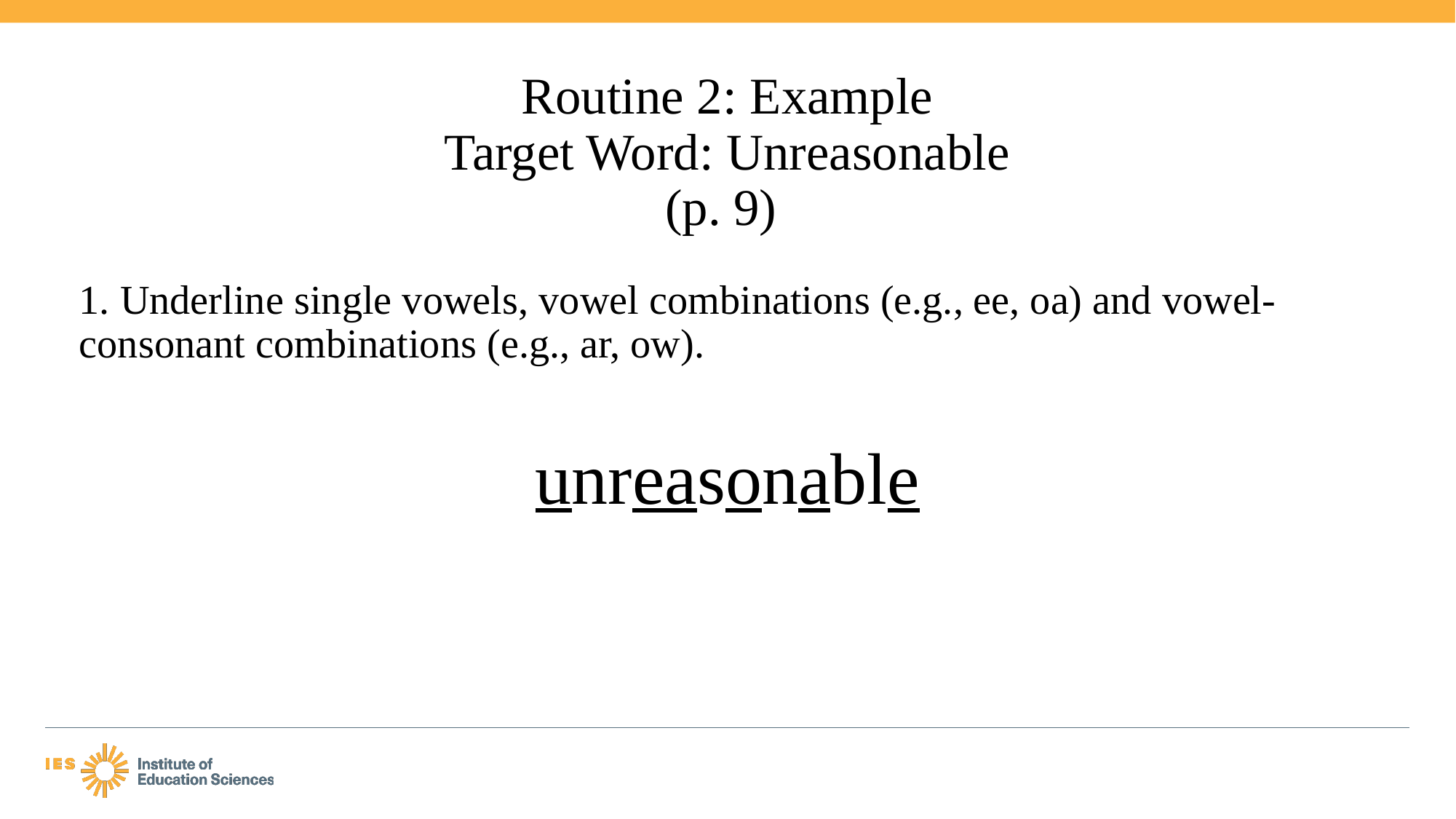

# Routine 2: Example Target Word: Unreasonable (p. 9)
1. Underline single vowels, vowel combinations (e.g., ee, oa) and vowel-consonant combinations (e.g., ar, ow).

unreasonable